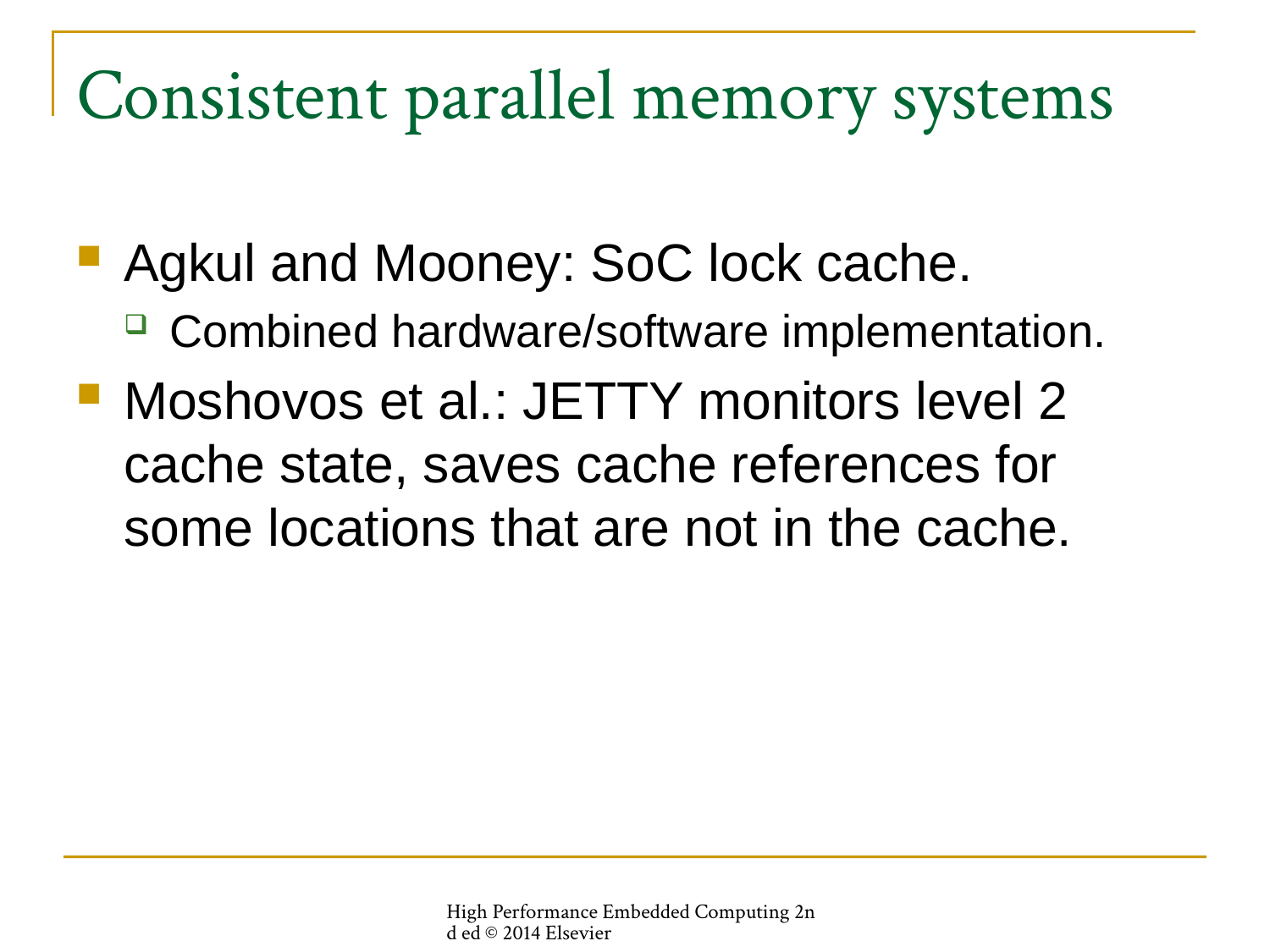

# Consistent parallel memory systems
Agkul and Mooney: SoC lock cache.
Combined hardware/software implementation.
Moshovos et al.: JETTY monitors level 2 cache state, saves cache references for some locations that are not in the cache.
High Performance Embedded Computing 2nd ed © 2014 Elsevier